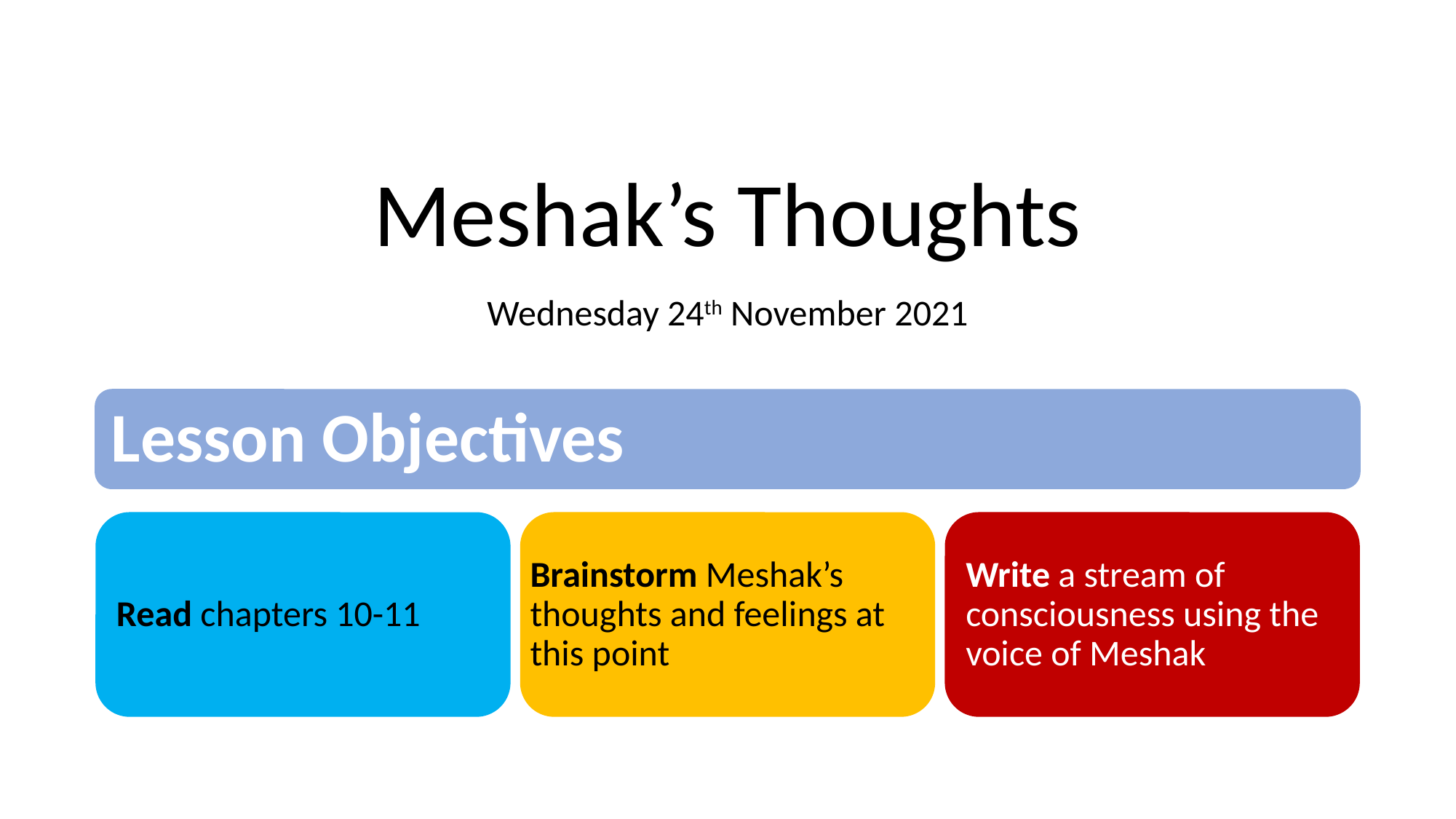

# Meshak’s Thoughts
Wednesday 24th November 2021
Lesson Objectives
Read chapters 10-11
Brainstorm Meshak’s thoughts and feelings at this point
Write a stream of consciousness using the voice of Meshak